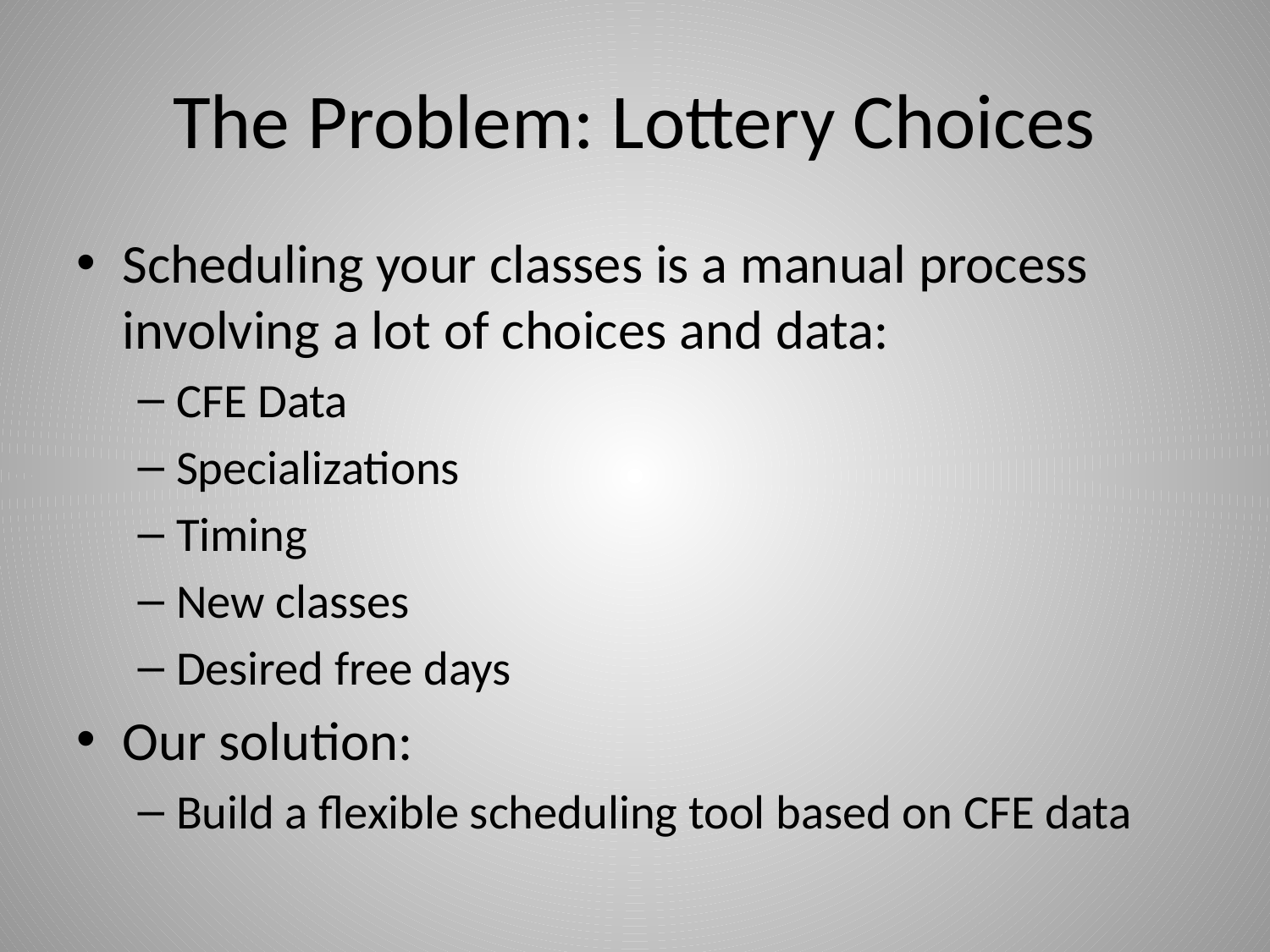

# The Problem: Lottery Choices
Scheduling your classes is a manual process involving a lot of choices and data:
CFE Data
Specializations
Timing
New classes
Desired free days
Our solution:
Build a flexible scheduling tool based on CFE data